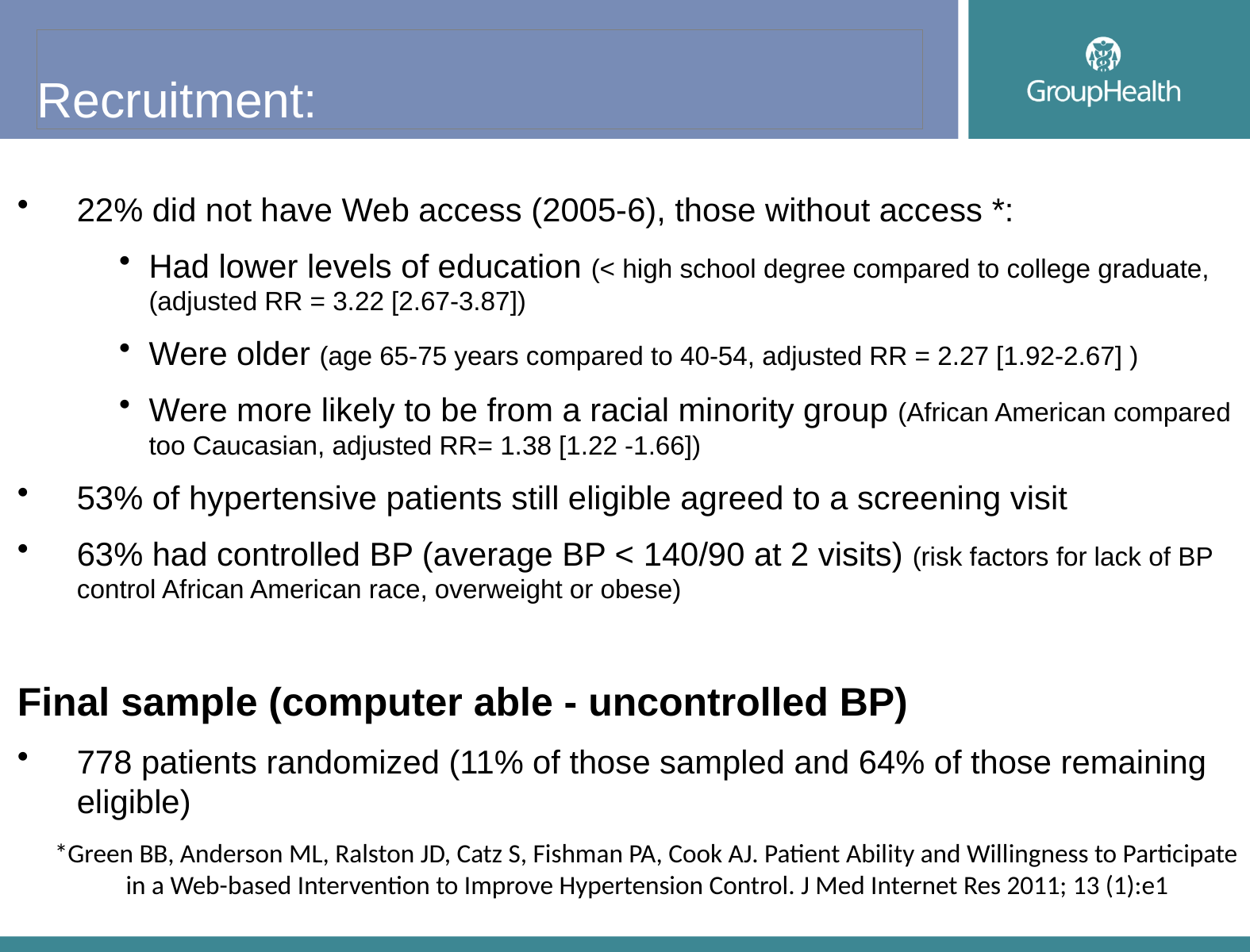

Recruitment:
22% did not have Web access (2005-6), those without access *:
Had lower levels of education (< high school degree compared to college graduate, (adjusted RR = 3.22 [2.67-3.87])
Were older (age 65-75 years compared to 40-54, adjusted RR = 2.27 [1.92-2.67] )
Were more likely to be from a racial minority group (African American compared too Caucasian, adjusted RR= 1.38 [1.22 -1.66])
53% of hypertensive patients still eligible agreed to a screening visit
63% had controlled BP (average BP < 140/90 at 2 visits) (risk factors for lack of BP control African American race, overweight or obese)

Final sample (computer able - uncontrolled BP)
778 patients randomized (11% of those sampled and 64% of those remaining eligible)
*Green BB, Anderson ML, Ralston JD, Catz S, Fishman PA, Cook AJ. Patient Ability and Willingness to Participate in a Web-based Intervention to Improve Hypertension Control. J Med Internet Res 2011; 13 (1):e1